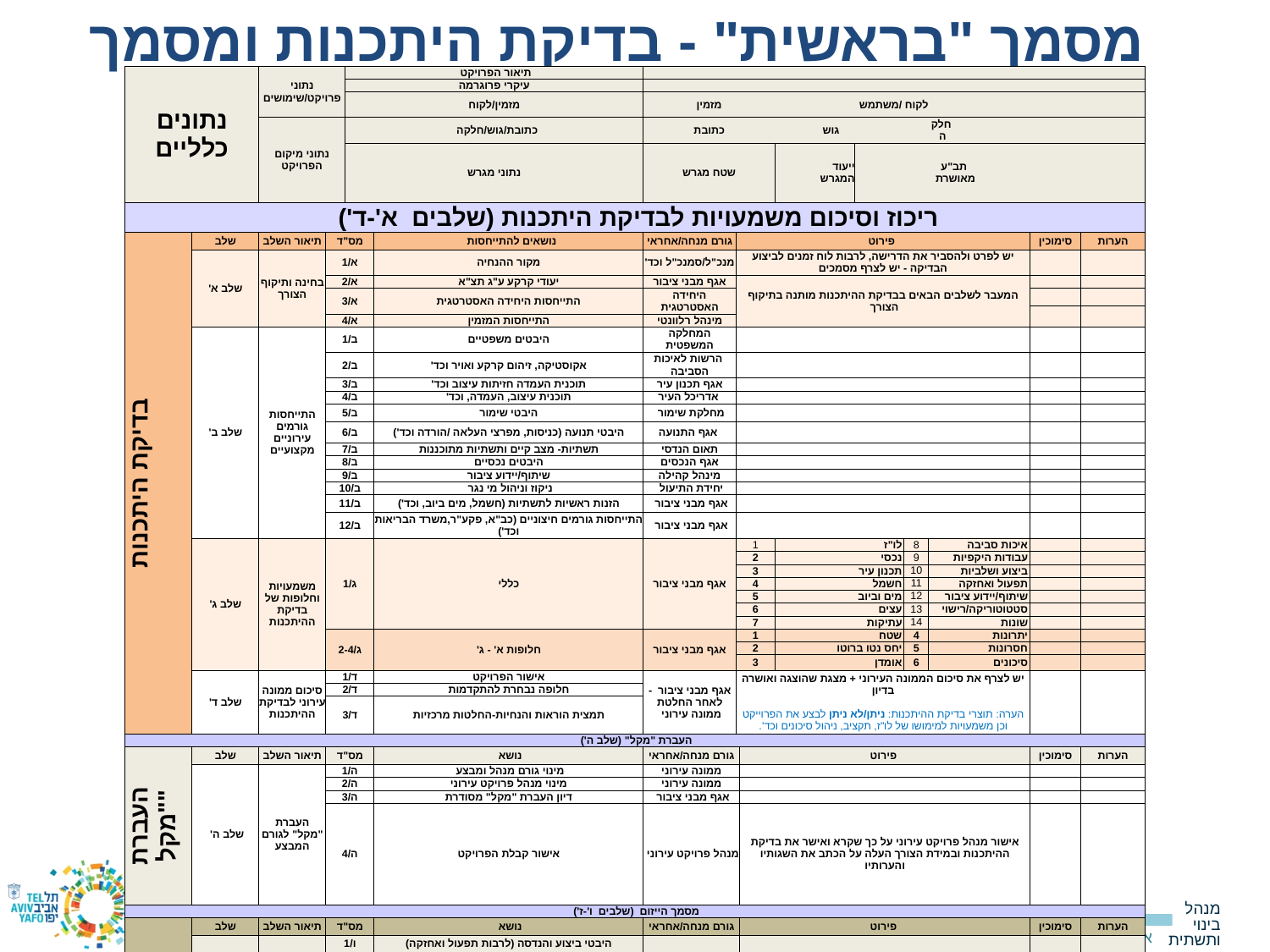

מסמך "בראשית" - בדיקת היתכנות ומסמך ייזום

| נתונים כלליים |  | נתוני פרויקט/שימושים |  | תיאור הפרויקט |  |  |  |  |  |  |  |  |  |  |  |  |  |  |
| --- | --- | --- | --- | --- | --- | --- | --- | --- | --- | --- | --- | --- | --- | --- | --- | --- | --- | --- |
|  |  |  |  | עיקרי פרוגרמה |  |  |  |  |  |  |  |  |  |  |  |  |  |  |
|  |  |  |  | מזמין/לקוח |  | מזמין |  |  |  |  | לקוח /משתמש |  |  |  |  |  |  |  |
|  |  | נתוני מיקום הפרויקט |  | כתובת/גוש/חלקה |  | כתובת |  |  |  |  | גוש |  |  | חלקה |  |  |  |  |
|  |  |  |  | נתוני מגרש |  | שטח מגרש |  |  |  |  | ייעוד המגרש |  |  | תב"ע מאושרת |  |  |  |  |
| ריכוז וסיכום משמעויות לבדיקת היתכנות (שלבים א'-ד') |  |  |  |  |  |  |  |  |  |  |  |  |  |  |  |  |  |  |
| בדיקת היתכנות | שלב | תיאור השלב | מס"ד |  | נושאים להתייחסות | גורם מנחה/אחראי | פירוט |  |  |  |  |  |  |  |  |  | סימוכין | הערות |
|  | שלב א' | בחינה ותיקוף הצורך | א/1 |  | מקור ההנחיה | מנכ"ל/סמנכ"ל וכד' | יש לפרט ולהסביר את הדרישה, לרבות לוח זמנים לביצוע הבדיקה - יש לצרף מסמכים |  |  |  |  |  |  |  |  |  |  |  |
|  |  |  | א/2 |  | יעודי קרקע ע"ג תצ"א | אגף מבני ציבור | המעבר לשלבים הבאים בבדיקת ההיתכנות מותנה בתיקוף הצורך |  |  |  |  |  |  |  |  |  |  |  |
|  |  |  | א/3 |  | התייחסות היחידה האסטרטגית | היחידה האסטרטגית |  |  |  |  |  |  |  |  |  |  |  |  |
|  |  |  |  |  |  |  |  |  |  |  |  |  |  |  |  |  |  |  |
|  |  |  | א/4 |  | התייחסות המזמין | מינהל רלוונטי |  |  |  |  |  |  |  |  |  |  |  |  |
|  | שלב ב' | התייחסות גורמים עירוניים מקצועיים | ב/1 |  | היבטים משפטיים | המחלקה המשפטית |  |  |  |  |  |  |  |  |  |  |  |  |
|  |  |  | ב/2 |  | אקוסטיקה, זיהום קרקע ואויר וכד' | הרשות לאיכות הסביבה |  |  |  |  |  |  |  |  |  |  |  |  |
|  |  |  | ב/3 |  | תוכנית העמדה חזיתות עיצוב וכד' | אגף תכנון עיר |  |  |  |  |  |  |  |  |  |  |  |  |
|  |  |  | ב/4 |  | תוכנית עיצוב, העמדה, וכד' | אדריכל העיר |  |  |  |  |  |  |  |  |  |  |  |  |
|  |  |  | ב/5 |  | היבטי שימור | מחלקת שימור |  |  |  |  |  |  |  |  |  |  |  |  |
|  |  |  | ב/6 |  | היבטי תנועה (כניסות, מפרצי העלאה /הורדה וכד') | אגף התנועה |  |  |  |  |  |  |  |  |  |  |  |  |
|  |  |  | ב/7 |  | תשתיות- מצב קיים ותשתיות מתוכננות | תאום הנדסי |  |  |  |  |  |  |  |  |  |  |  |  |
|  |  |  | ב/8 |  | היבטים נכסיים | אגף הנכסים |  |  |  |  |  |  |  |  |  |  |  |  |
|  |  |  | ב/9 |  | שיתוף/יידוע ציבור | מינהל קהילה |  |  |  |  |  |  |  |  |  |  |  |  |
|  |  |  | ב/10 |  | ניקוז וניהול מי נגר | יחידת התיעול |  |  |  |  |  |  |  |  |  |  |  |  |
|  |  |  | ב/11 |  | הזנות ראשיות לתשתיות (חשמל, מים ביוב, וכד') | אגף מבני ציבור |  |  |  |  |  |  |  |  |  |  |  |  |
|  |  |  | ב/12 |  | התייחסות גורמים חיצוניים (כב"א, פקע"ר,משרד הבריאות וכד') | אגף מבני ציבור |  |  |  |  |  |  |  |  |  |  |  |  |
|  | שלב ג' | משמעויות וחלופות של בדיקת ההיתכנות | ג/1 |  | כללי | אגף מבני ציבור | 1 |  |  | לו"ז |  |  | 8 | איכות סביבה |  |  |  |  |
|  |  |  |  |  |  |  | 2 |  |  | נכסי |  |  | 9 | עבודות היקפיות |  |  |  |  |
|  |  |  |  |  |  |  | 3 |  |  | תכנון עיר |  |  | 10 | ביצוע ושלביות |  |  |  |  |
|  |  |  |  |  |  |  | 4 |  |  | חשמל |  |  | 11 | תפעול ואחזקה |  |  |  |  |
|  |  |  |  |  |  |  | 5 |  |  | מים וביוב |  |  | 12 | שיתוף/יידוע ציבור |  |  |  |  |
|  |  |  |  |  |  |  | 6 |  |  | עצים |  |  | 13 | סטטוטוריקה/רישוי |  |  |  |  |
|  |  |  |  |  |  |  | 7 |  |  | עתיקות |  |  | 14 | שונות |  |  |  |  |
|  |  |  | ג/2-4 |  | חלופות א' - ג' | אגף מבני ציבור | 1 |  |  | שטח |  |  | 4 | יתרונות |  |  |  |  |
|  |  |  |  |  |  |  | 2 |  |  | יחס נטו ברוטו |  |  | 5 | חסרונות |  |  |  |  |
|  |  |  |  |  |  |  | 3 |  |  | אומדן |  |  | 6 | סיכונים |  |  |  |  |
|  | שלב ד' | סיכום ממונה עירוני לבדיקת ההיתכנות | ד/1 |  | אישור הפרויקט | אגף מבני ציבור -לאחר החלטת ממונה עירוני | יש לצרף את סיכום הממונה העירוני + מצגת שהוצגה ואושרה בדיון הערה: תוצרי בדיקת ההיתכנות: ניתן/לא ניתן לבצע את הפרוייקט וכן משמעויות למימושו של לו"ז, תקציב, ניהול סיכונים וכד'. |  |  |  |  |  |  |  |  |  |  |  |
|  |  |  | ד/2 |  | חלופה נבחרת להתקדמות |  |  |  |  |  |  |  |  |  |  |  |  |  |
|  |  |  | ד/3 |  | תמצית הוראות והנחיות-החלטות מרכזיות |  |  |  |  |  |  |  |  |  |  |  |  |  |
| העברת "מקל" (שלב ה') |  |  |  |  |  |  |  |  |  |  |  |  |  |  |  |  |  |  |
| העברת "מקל" | שלב | תיאור השלב | מס"ד |  | נושא | גורם מנחה/אחראי |  | פירוט |  |  |  |  |  |  |  |  | סימוכין | הערות |
|  | שלב ה' | העברת "מקל" לגורם המבצע | ה/1 |  | מינוי גורם מנהל ומבצע | ממונה עירוני |  |  |  |  |  |  |  |  |  |  |  |  |
|  |  |  | ה/2 |  | מינוי מנהל פרויקט עירוני | ממונה עירוני |  |  |  |  |  |  |  |  |  |  |  |  |
|  |  |  | ה/3 |  | דיון העברת "מקל" מסודרת | אגף מבני ציבור |  |  |  |  |  |  |  |  |  |  |  |  |
|  |  |  | ה/4 |  | אישור קבלת הפרויקט | מנהל פרויקט עירוני |  | אישור מנהל פרויקט עירוני על כך שקרא ואישר את בדיקת ההיתכנות ובמידת הצורך העלה על הכתב את השגותיו והערותיו |  |  |  |  |  |  |  |  |  |  |
| מסמך הייזום (שלבים ו'-ז') |  |  |  |  |  |  |  |  |  |  |  |  |  |  |  |  |  |  |
| שלב ייזום | שלב | תיאור השלב | מס"ד |  | נושא | גורם מנחה/אחראי |  | פירוט |  |  |  |  |  |  |  |  | סימוכין | הערות |
|  | שלב ו' | מסמך ייזום הפרוייקט | ו/1 |  | היבטי ביצוע והנדסה (לרבות תפעול ואחזקה) | מנהל הפרויקט העירוני |  | שיטת ביצוע, סוגי התקשרות וכד' |  |  |  |  |  |  |  |  |  |  |
|  |  |  | ו/2 |  | היבטי לו"ז |  |  |  |  |  |  |  |  |  |  |  |  |  |
|  |  |  |  |  |  |  |  | לוז מפורט כולל אבני דרך מרכזיות |  |  |  |  |  |  |  |  |  |  |
|  |  |  |  |  |  |  |  | אומדן מאושר, תקציב מאושר, תזרים מזומנים ועוד |  |  |  |  |  |  |  |  |  |  |
|  |  |  | ו/3 |  | היבטי תקציב |  |  |  |  |  |  |  |  |  |  |  |  |  |
|  |  |  | ו/4 |  | ניהול סיכונים |  |  | טבלת ניהול סיכונים לרבות פעולות להקטנת הסיכונים |  |  |  |  |  |  |  |  |  |  |
|  |  |  | ו/5 |  | סיכום |  |  | חוות דעת כללית וסיכום מנהל הפרויקט המציג את דרכי הפעולה המרכזיות לניהול הפרויקט |  |  |  |  |  |  |  |  |  |  |
|  | שלב ז' | אישור ממונה עירוני למסמך ייזום | ז/1 |  | מסמך ייזום | מנהל הפרויקט העירוני |  | יש לצרף את סיכום הממונה העירוני + מצגת שהוצגה ואושרה בדיון |  |  |  |  |  |  |  |  |  |  |
|  |  |  |  |  |  |  |  |  |  |  |  |  |  |  |  |  |  |  |